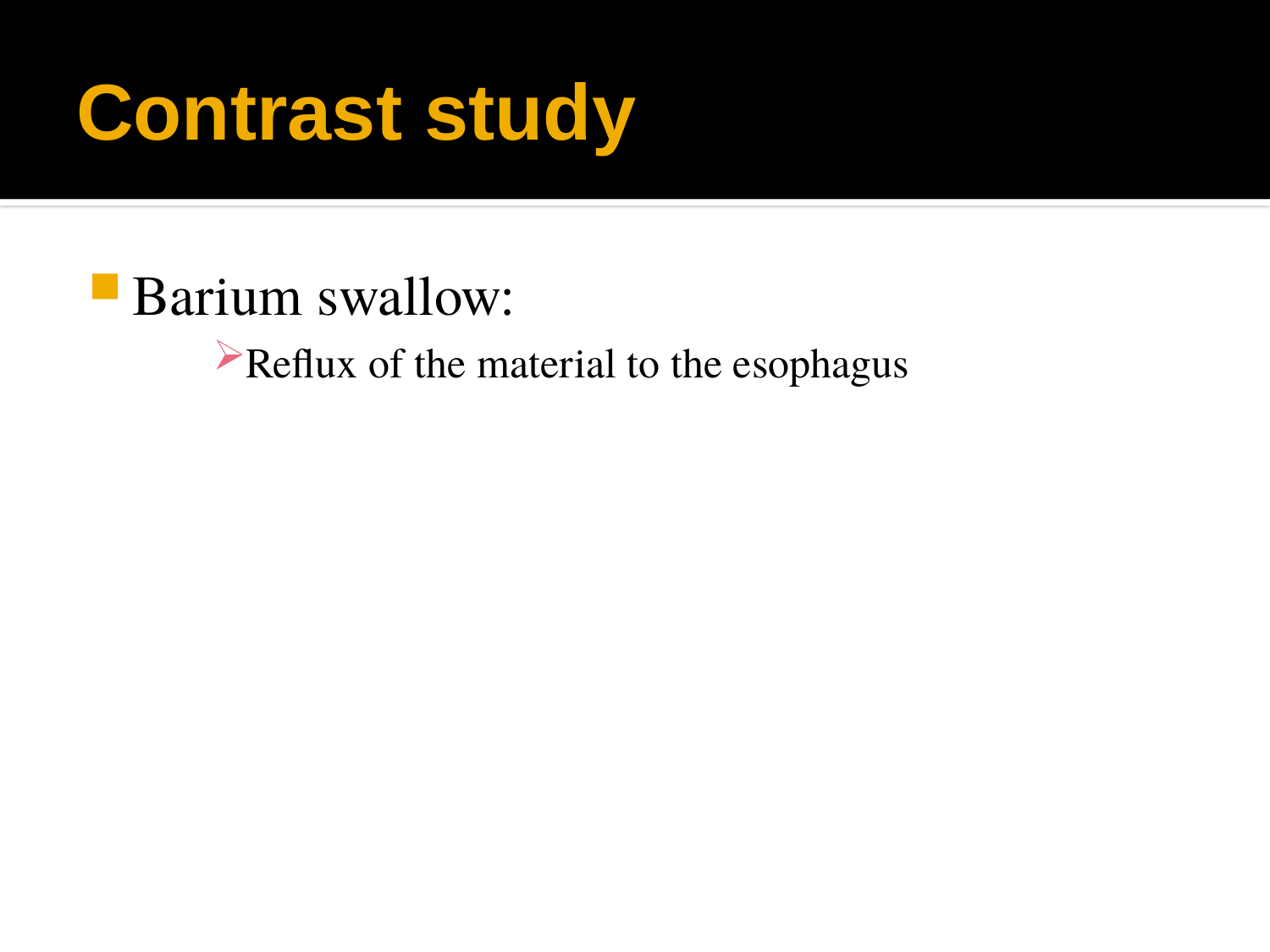

# Contrast study
Barium swallow:
Reflux of the material to the esophagus